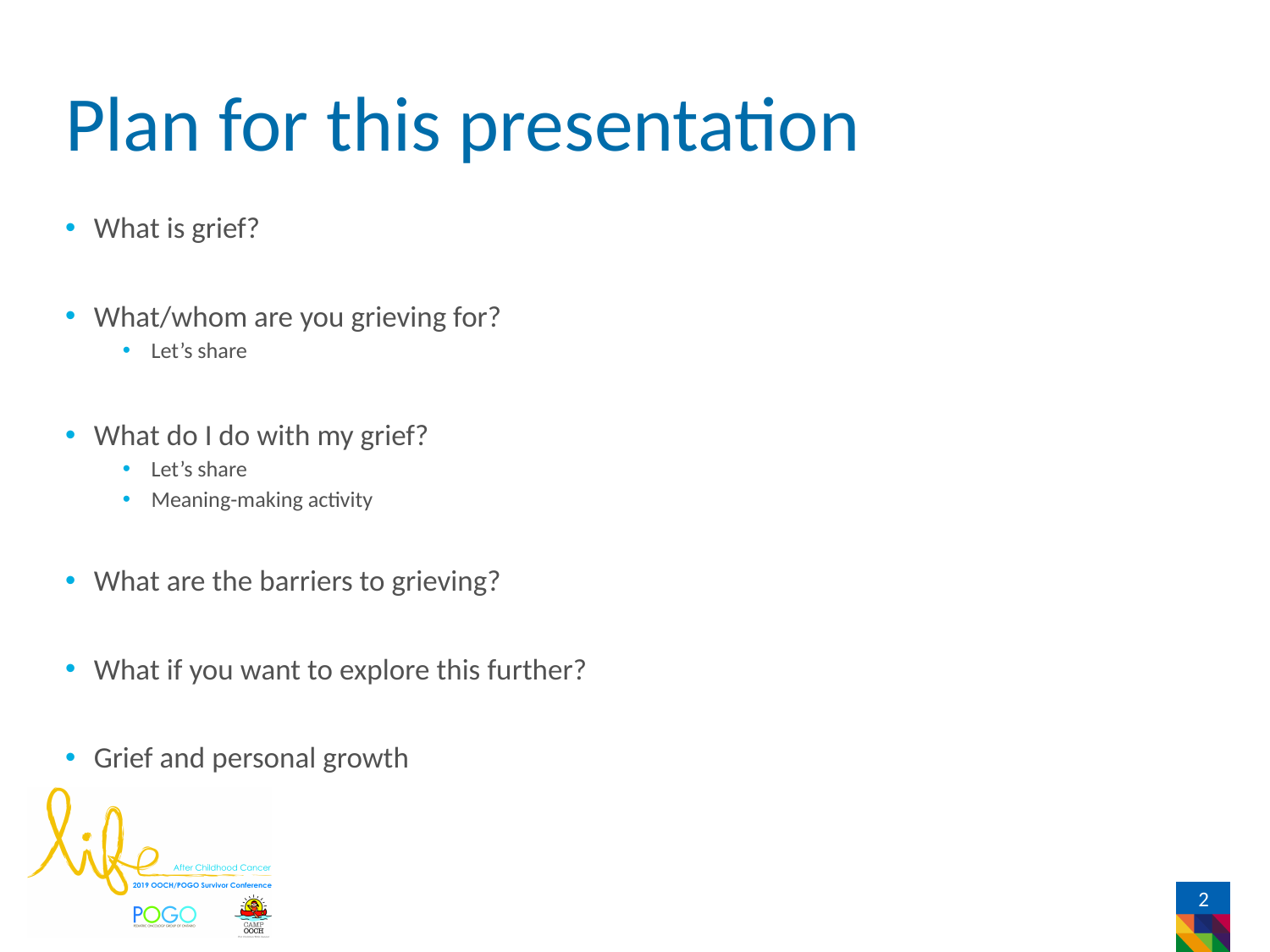

# Plan for this presentation
What is grief?

What/whom are you grieving for?
Let’s share

What do I do with my grief?
Let’s share
Meaning-making activity

What are the barriers to grieving?

What if you want to explore this further?

Grief and personal growth